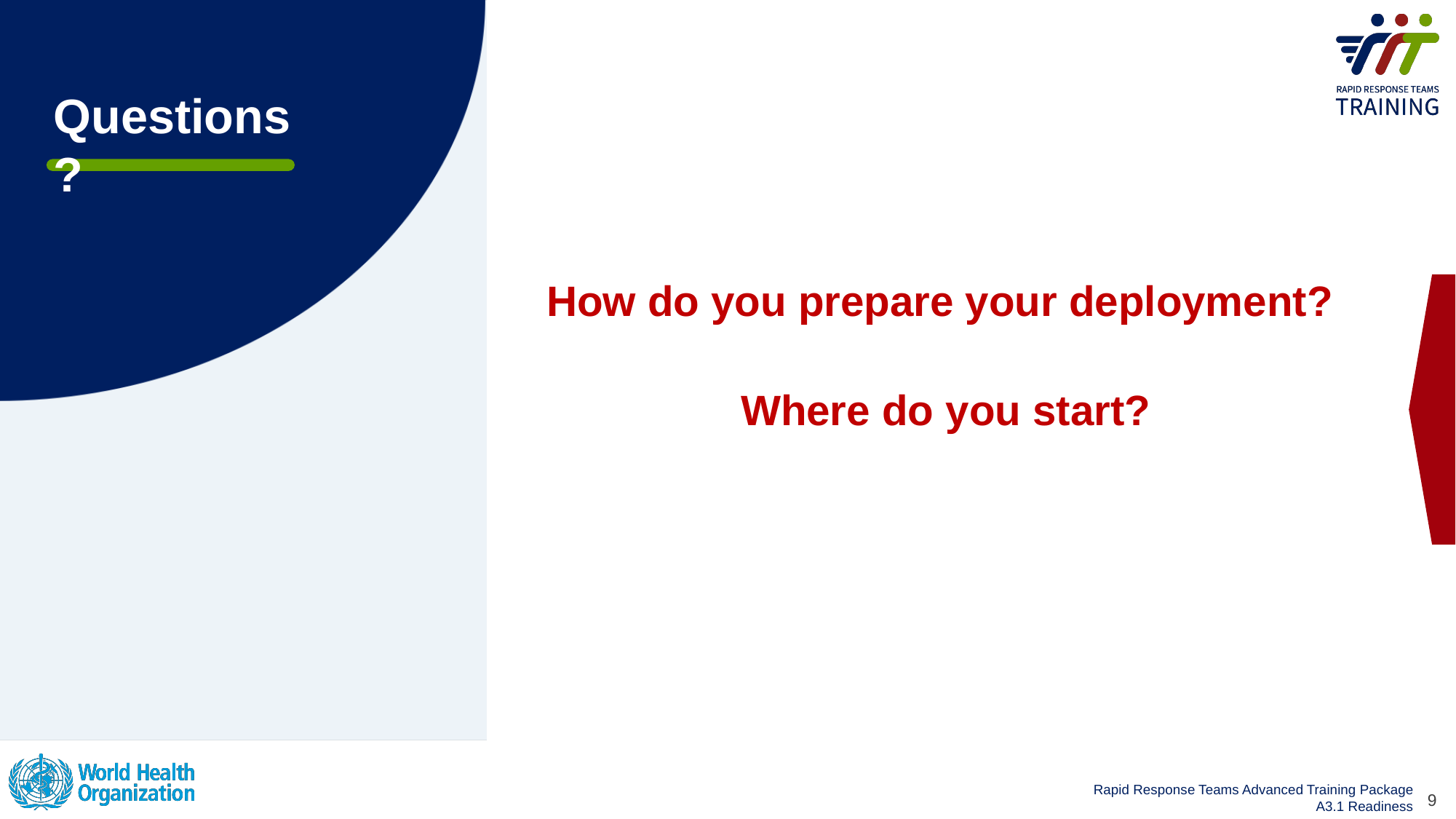

How do you prepare your deployment?

Where do you start?
9